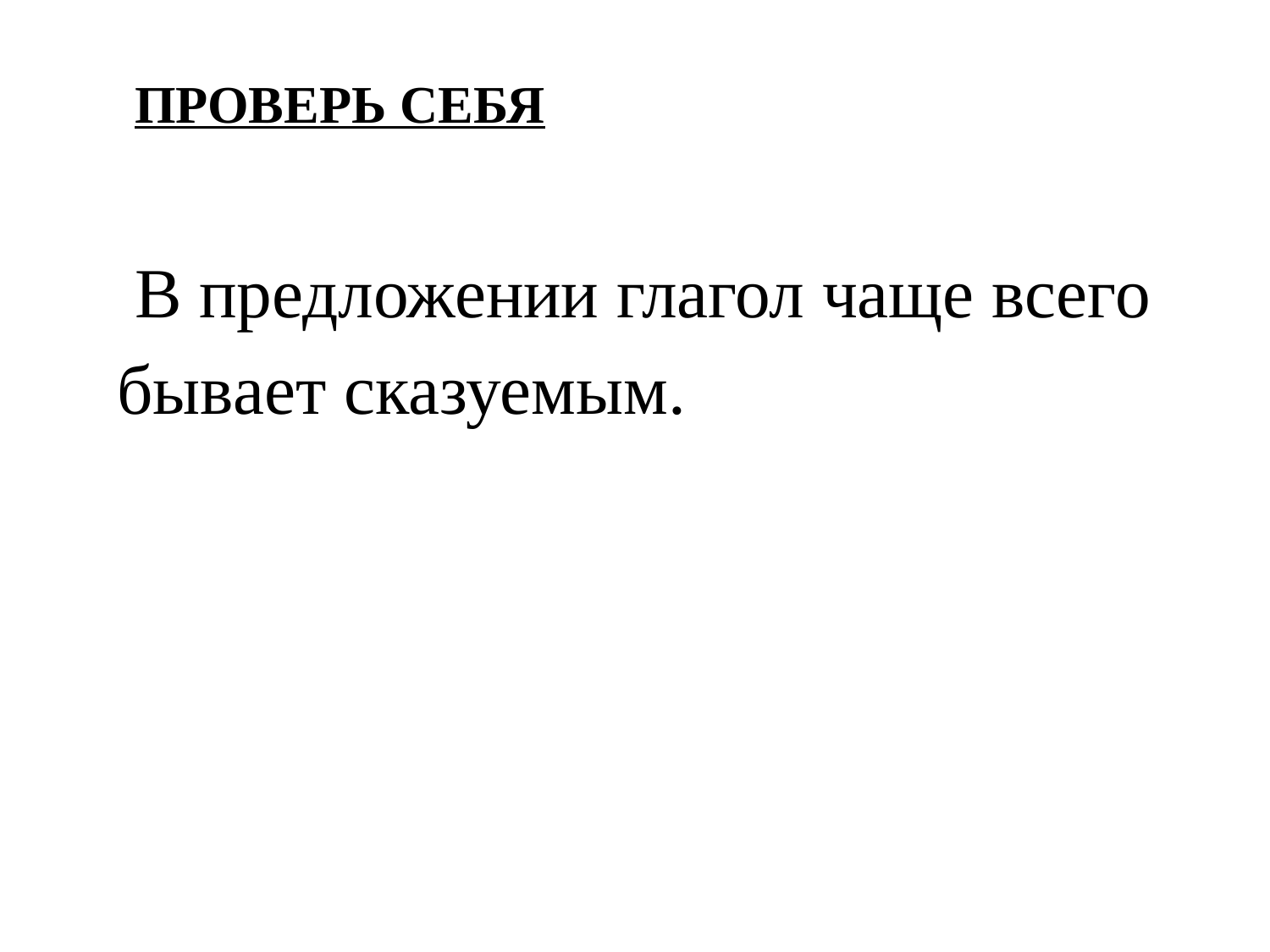

ПРОВЕРЬ СЕБЯ

 В предложении глагол чаще всего
бывает сказуемым.